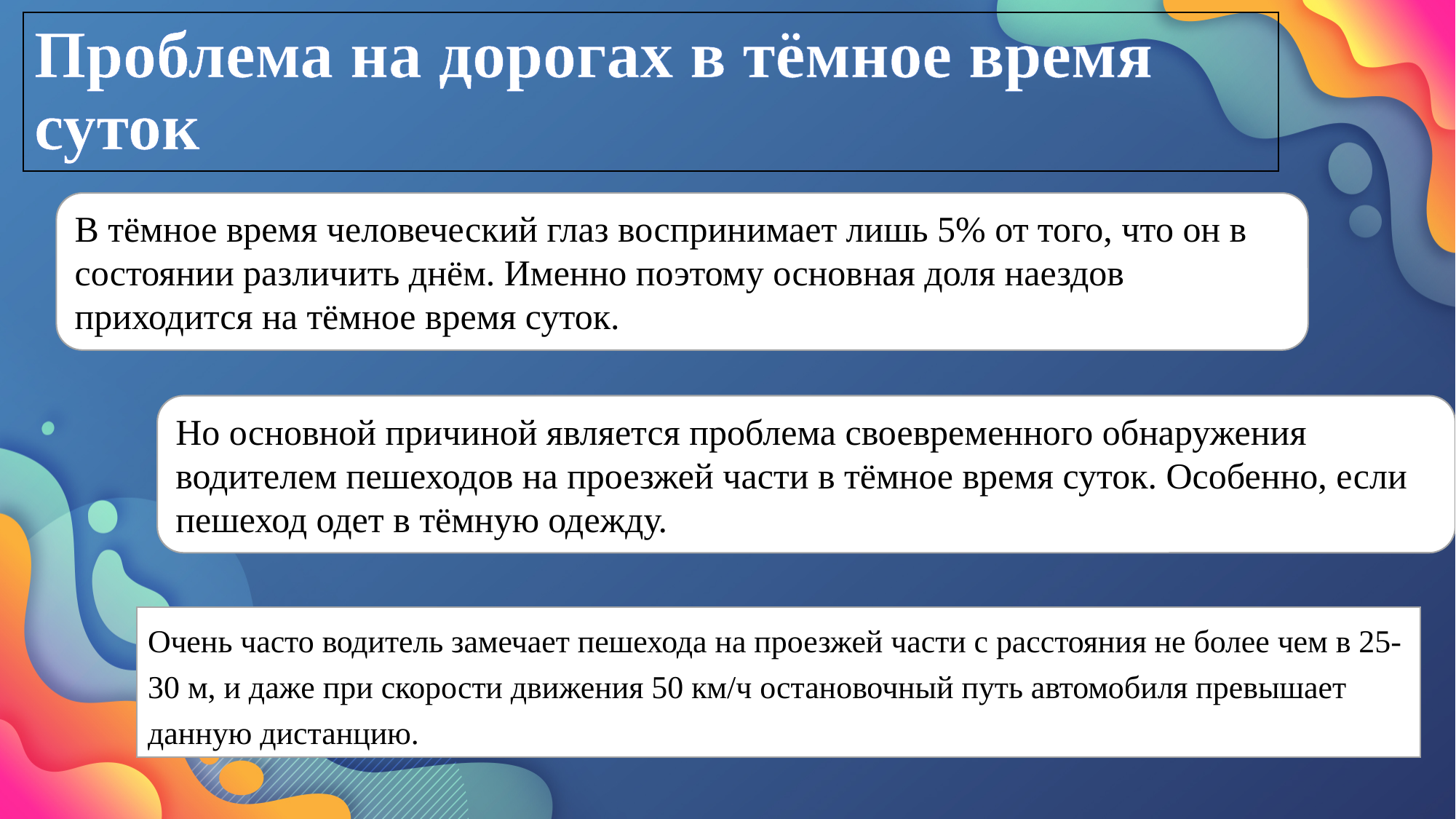

# Проблема на дорогах в тёмное время суток
В тёмное время человеческий глаз воспринимает лишь 5% от того, что он в состоянии различить днём. Именно поэтому основная доля наездов приходится на тёмное время суток.
Но основной причиной является проблема своевременного обнаружения водителем пешеходов на проезжей части в тёмное время суток. Особенно, если пешеход одет в тёмную одежду.
Очень часто водитель замечает пешехода на проезжей части с расстояния не более чем в 25-30 м, и даже при скорости движения 50 км/ч остановочный путь автомобиля превышает данную дистанцию.